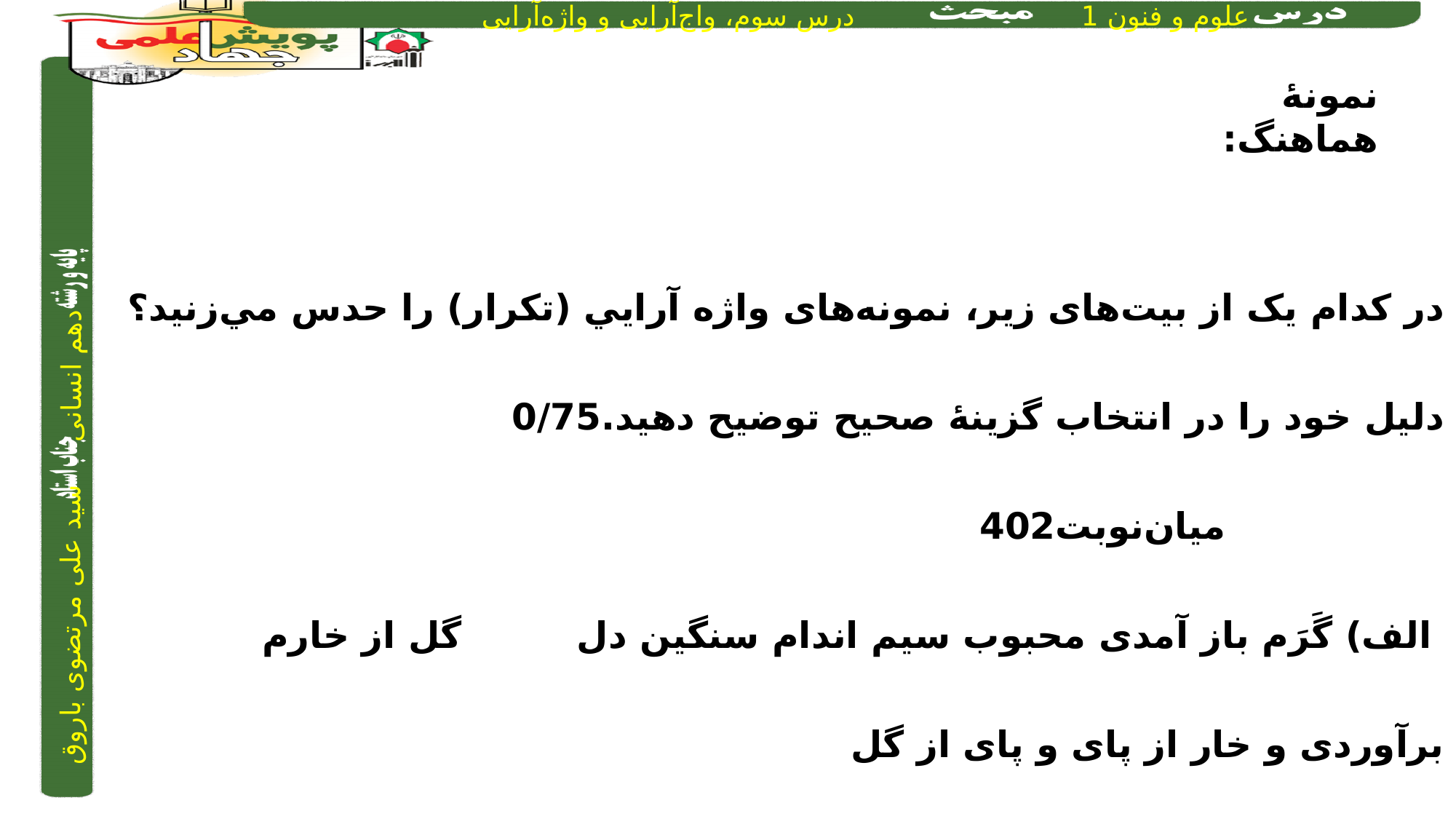

نمونۀ هماهنگ:
در کدام يک از بيت‌های زير، نمونه‌های واژه آرايي (تکرار) را حدس مي‌زنيد؟ دليل خود را در انتخاب گزينۀ صحيح توضيح دهيد.0/75 							میان‌نوبت402
 الف) گَرَم باز آمدی محبوب سيم اندام سنگين دل 		گل از خارم برآوردی و خار از پای و پای از گل
ب) بتي دارم که چين ابرُوانش				 حکايت مي‌کند بتخانۀ چين